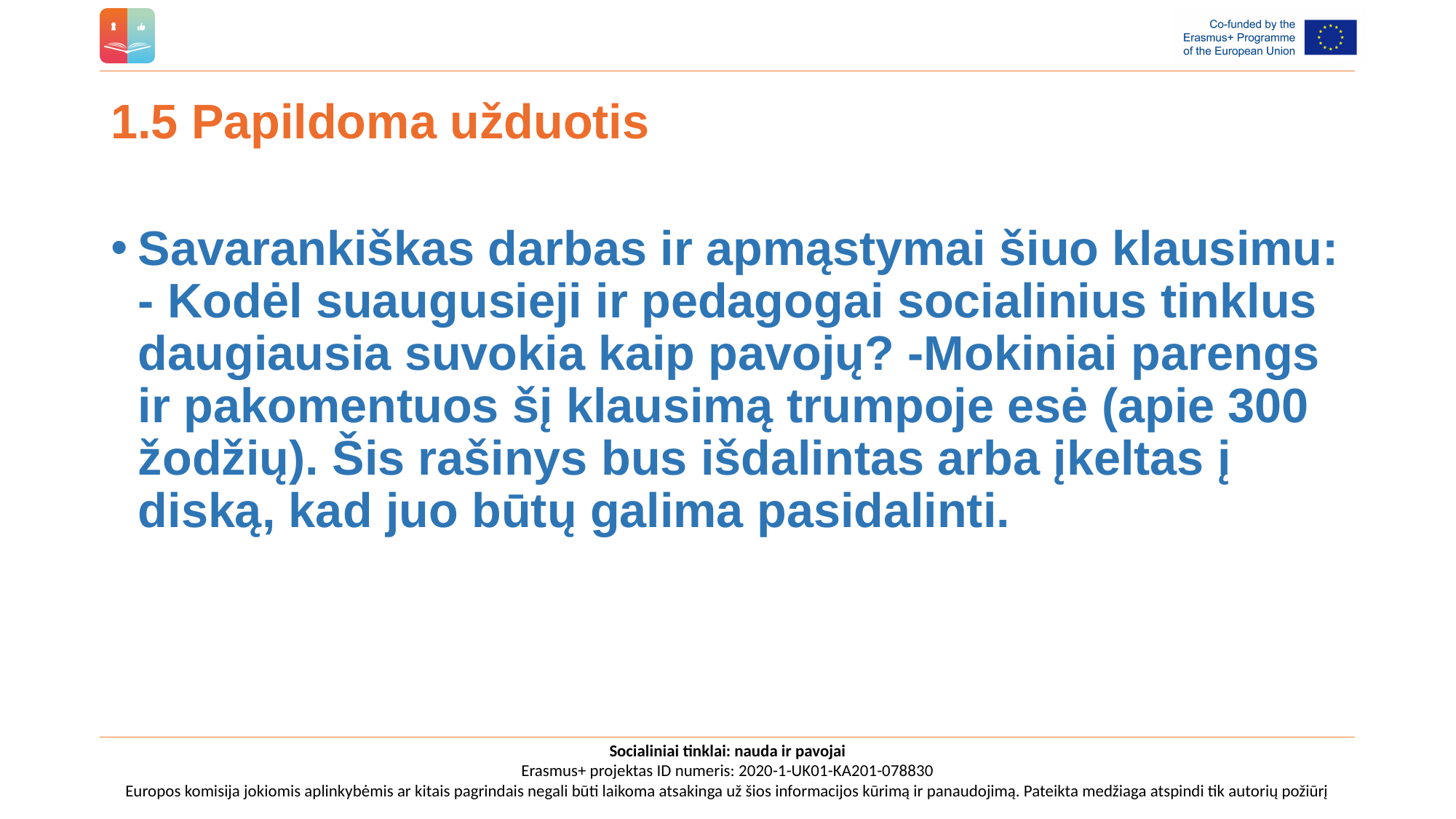

# 1.5 Papildoma užduotis
Savarankiškas darbas ir apmąstymai šiuo klausimu: - Kodėl suaugusieji ir pedagogai socialinius tinklus daugiausia suvokia kaip pavojų? -Mokiniai parengs ir pakomentuos šį klausimą trumpoje esė (apie 300 žodžių). Šis rašinys bus išdalintas arba įkeltas į diską, kad juo būtų galima pasidalinti.
Socialiniai tinklai: nauda ir pavojai
Erasmus+ projektas ID numeris: 2020-1-UK01-KA201-078830
Europos komisija jokiomis aplinkybėmis ar kitais pagrindais negali būti laikoma atsakinga už šios informacijos kūrimą ir panaudojimą. Pateikta medžiaga atspindi tik autorių požiūrį